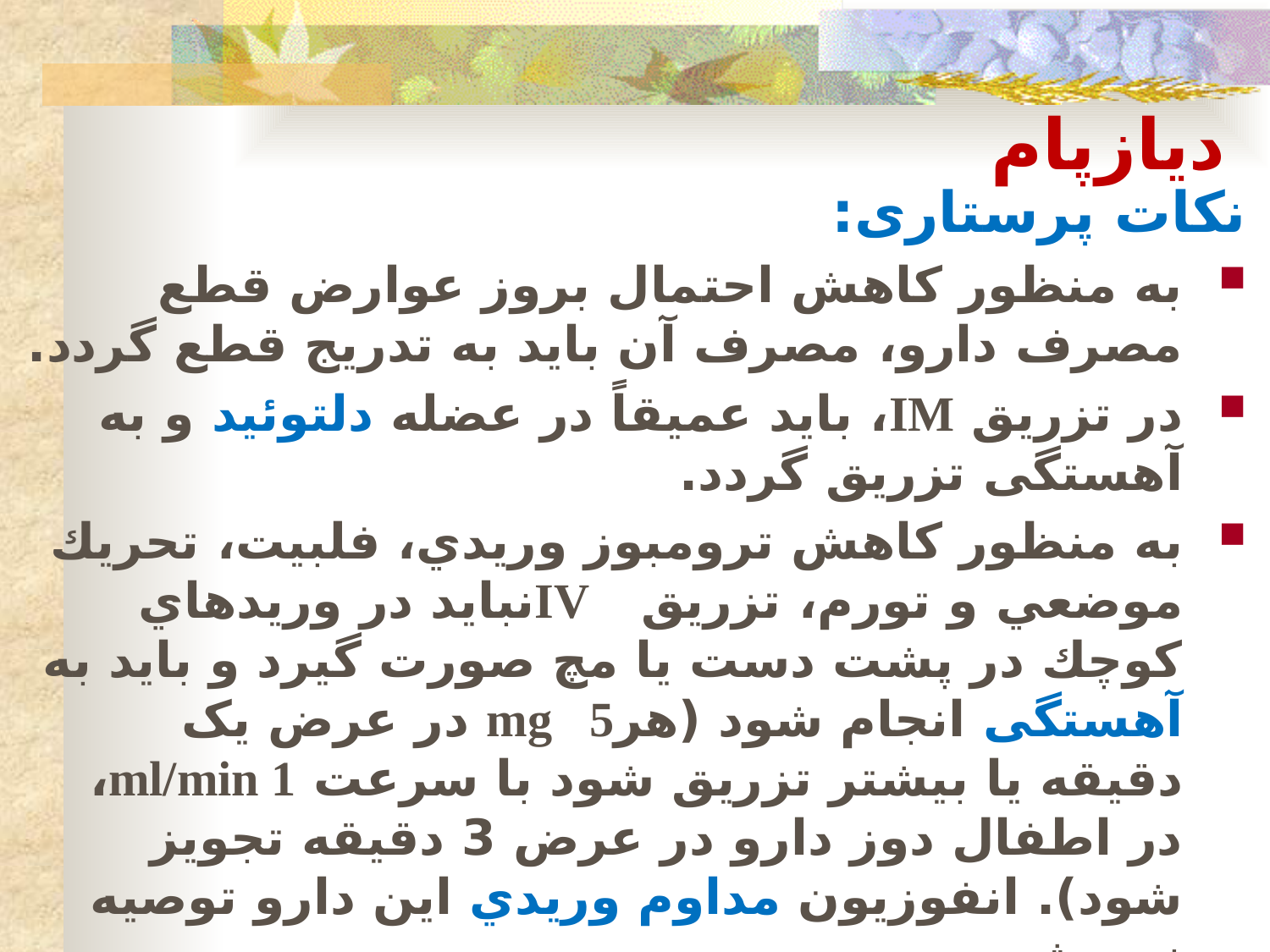

# دیازپام
نکات پرستاری:
به منظور كاهش احتمال بروز عوارض قطع مصرف دارو، مصرف آن بايد به تدريج قطع گردد.
در تزريق IM، بايد عميقاً‌ در عضله دلتوئيد و به آهستگی تزريق گردد.
به منظور كاهش ترومبوز وريدي، فلبيت، تحريك موضعي و تورم، تزريق   IVنبايد در وريد‌هاي كوچك در پشت دست يا مچ صورت گيرد و باید به آهستگی انجام شود (هرmg   5 در عرض یک دقیقه یا بیشتر تزريق شود با سرعت ml/min 1، در اطفال دوز دارو در عرض 3 دقیقه تجویز شود). انفوزيون مداوم وريدي اين دارو توصيه نمي‌شود.
به شکل تزریقی با بسیاری از داروها از جمله هپارین و نیز امولسیون دارو با فنی توئین ناسازگار است. لذا نباید با هیچ محلولی رقیق و با هیچ دارویی مخلوط شود. از ست پلاستیکی برای تزریق استفاده نشود.